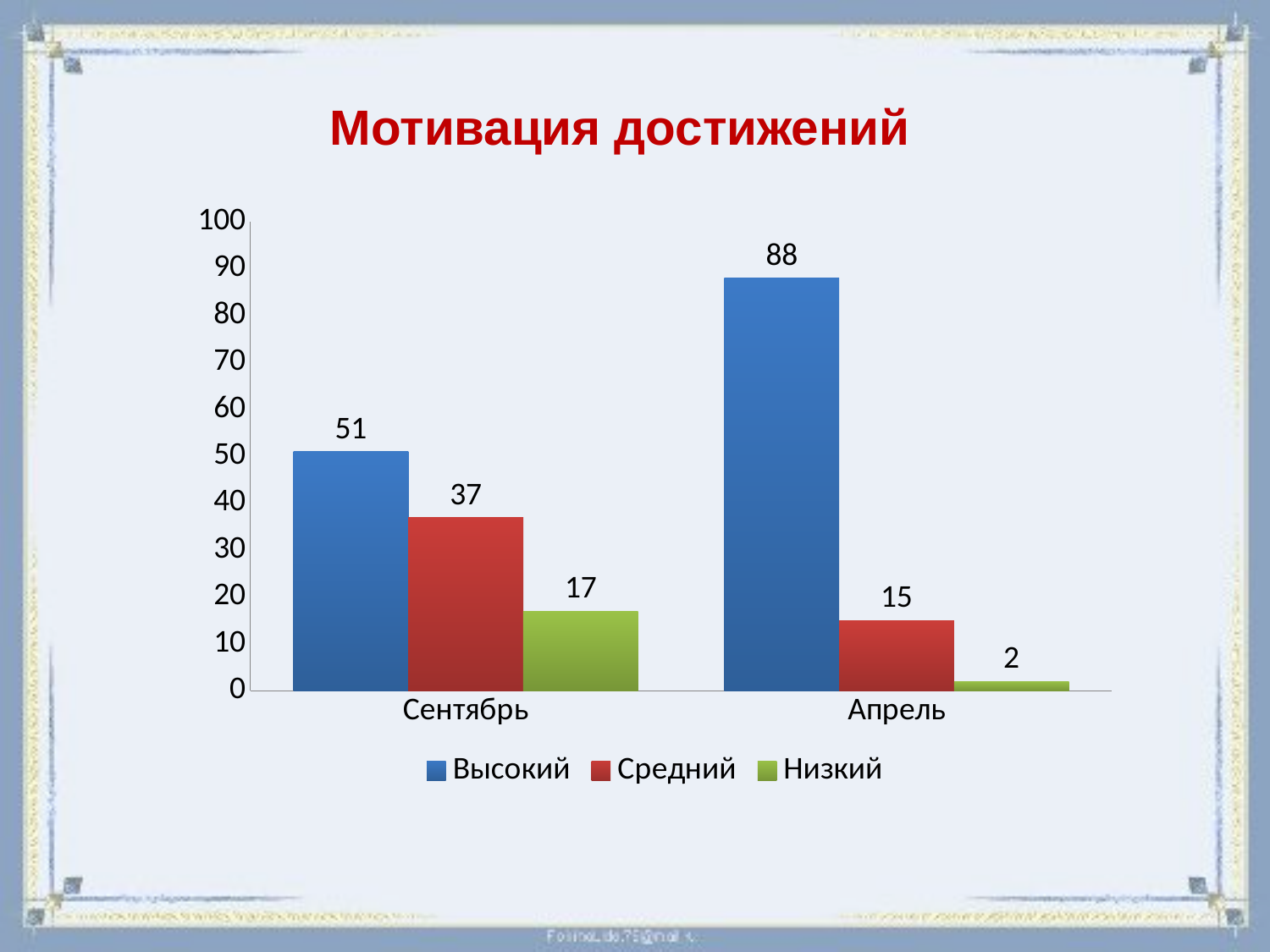

Мотивация достижений

### Chart

| Category | Высокий | Средний | Низкий |
|---|---|---|---|
| Сентябрь | 51.0 | 37.0 | 17.0 |
| Апрель | 88.0 | 15.0 | 2.0 |